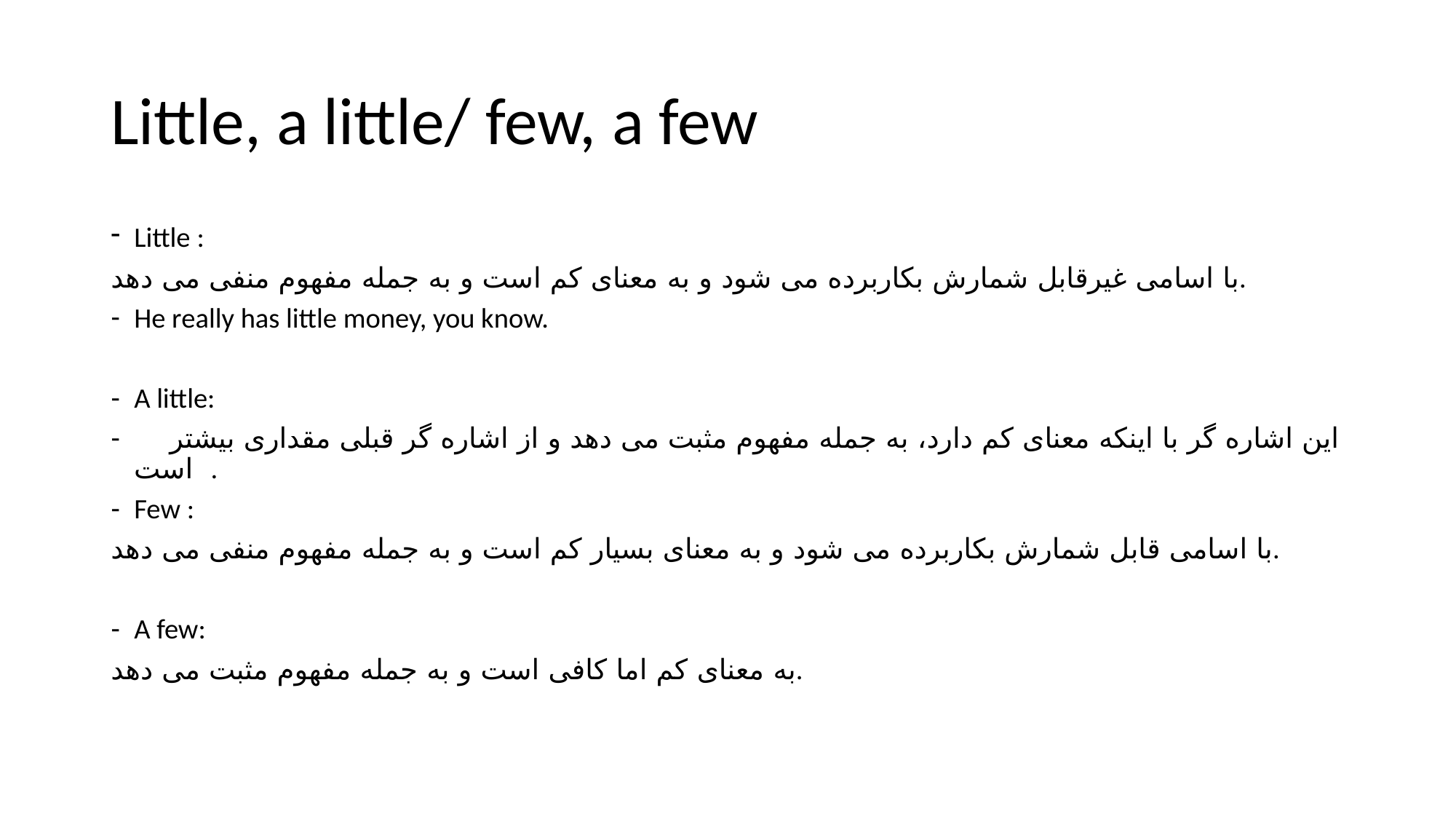

# Little, a little/ few, a few
Little :
با اسامی غیرقابل شمارش بکاربرده می شود و به معنای کم است و به جمله مفهوم منفی می دهد.
He really has little money, you know.

A little:
این اشاره گر با اینکه معنای کم دارد، به جمله مفهوم مثبت می دهد و از اشاره گر قبلی مقداری بیشتر       است.
Few :
با اسامی قابل شمارش بکاربرده می شود و به معنای بسیار کم است و به جمله مفهوم منفی می دهد.

A few:
به معنای کم اما کافی است و به جمله مفهوم مثبت می دهد.